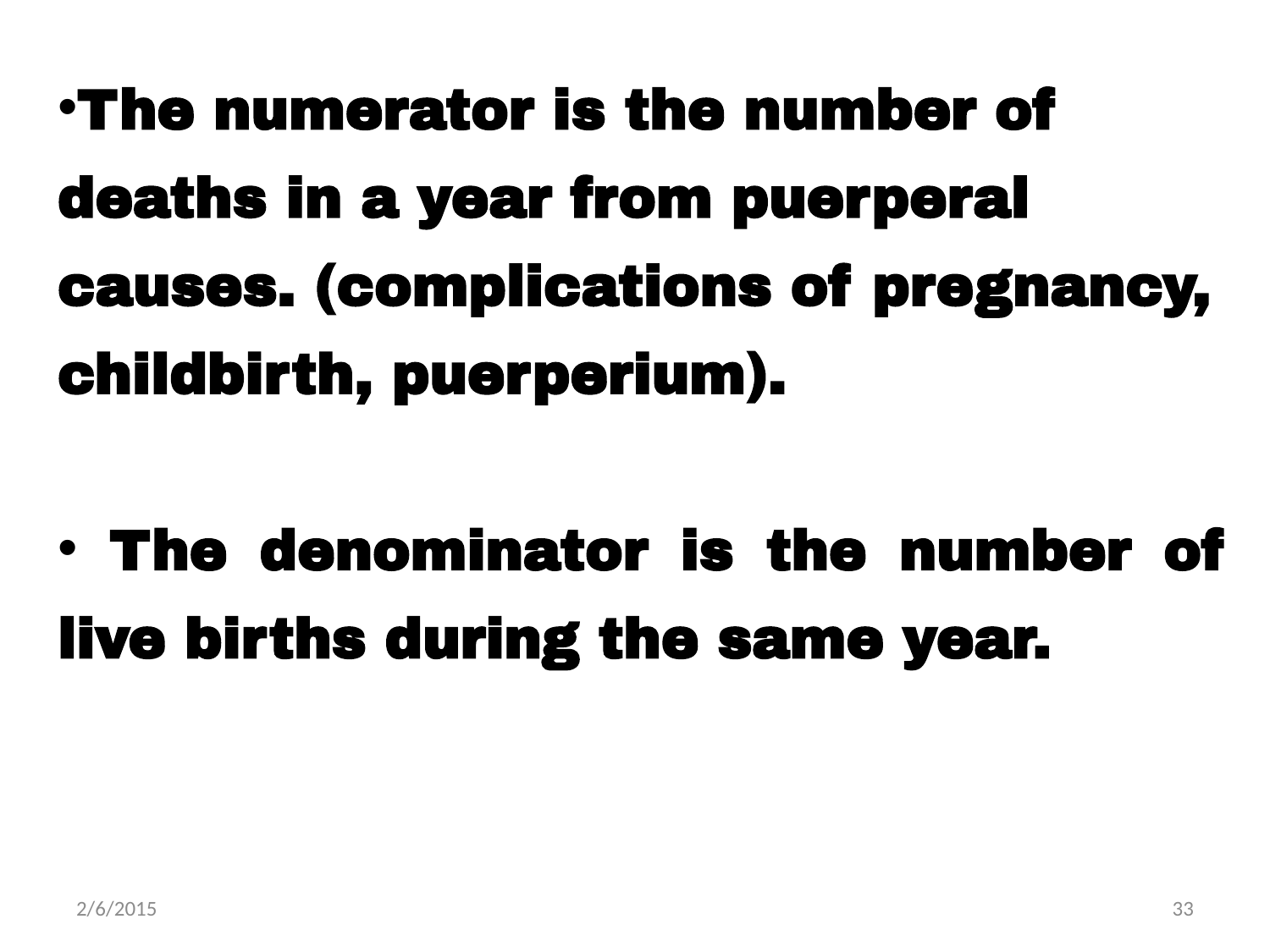

The numerator is the number of deaths in a year from puerperal causes. (complications of pregnancy, childbirth, puerperium).

 The denominator is the number of live births during the same year.
2/6/2015
33